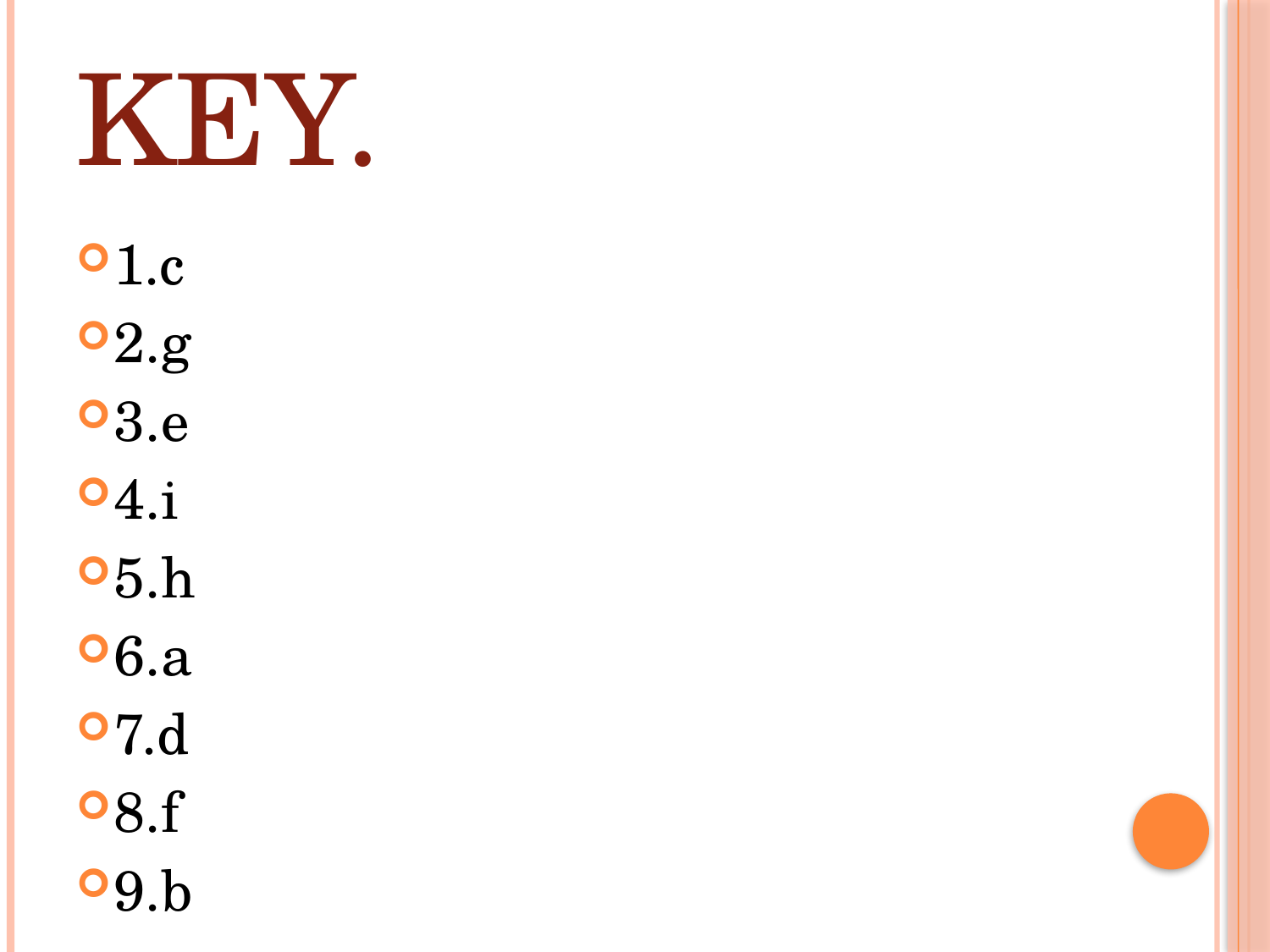

# Key.
1.c
2.g
3.e
4.i
5.h
6.a
7.d
8.f
9.b